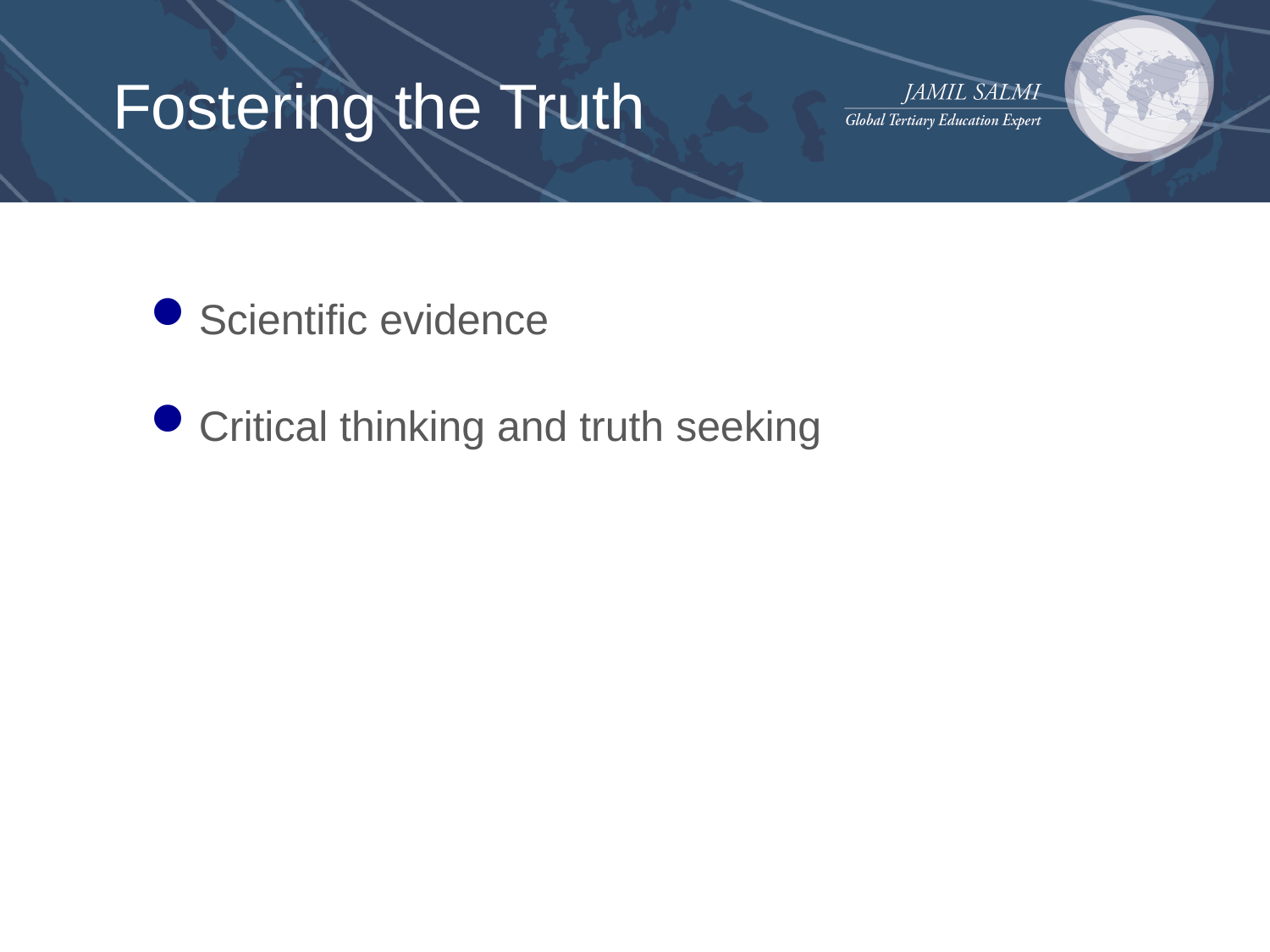

# Fostering the Truth
Scientific evidence
Critical thinking and truth seeking